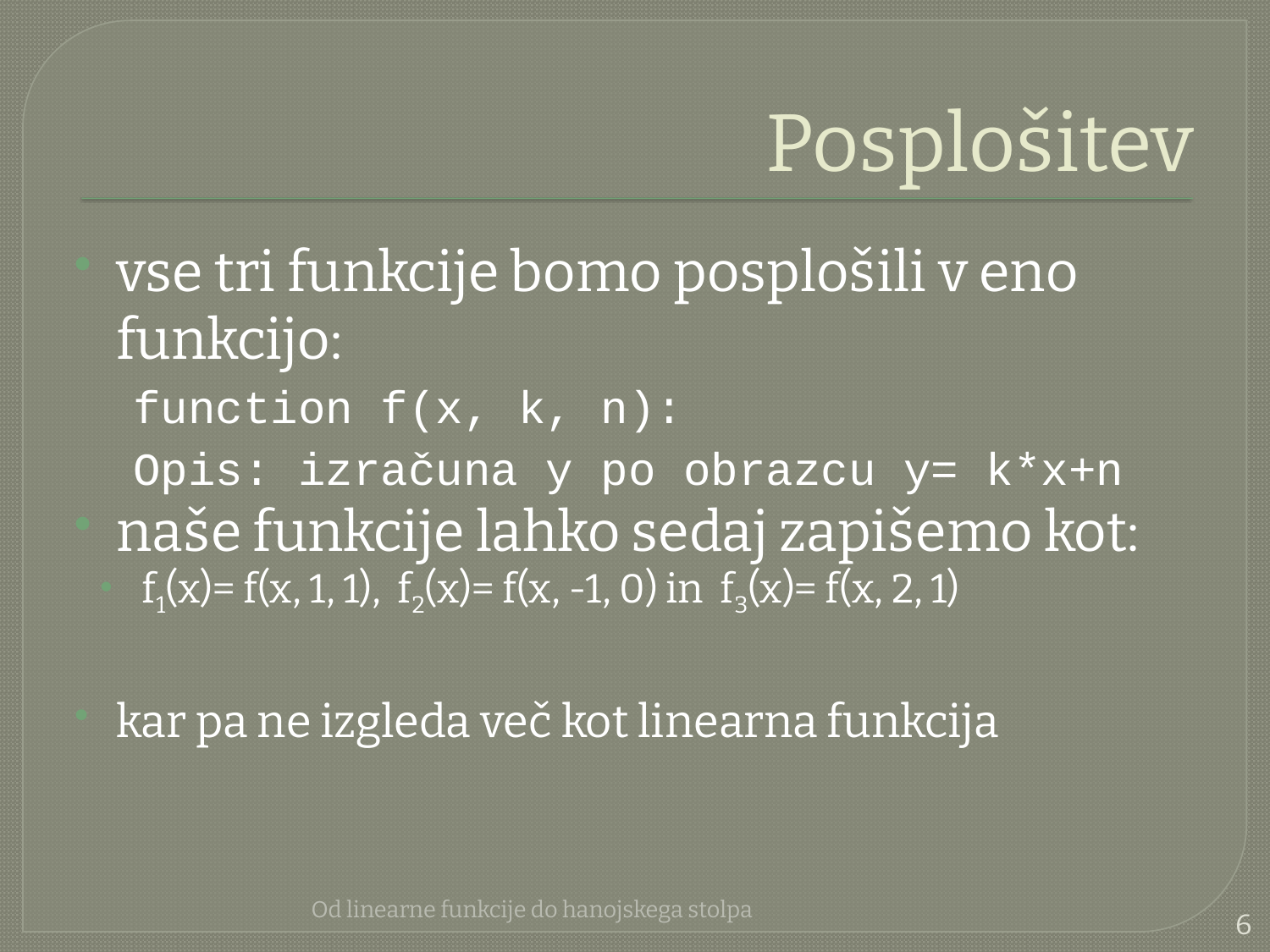

# Posplošitev
vse tri funkcije bomo posplošili v eno funkcijo:
function f(x, k, n):
Opis: izračuna y po obrazcu y= k*x+n
naše funkcije lahko sedaj zapišemo kot:
f1(x)= f(x, 1, 1),  f2(x)= f(x, -1, 0) in  f3(x)= f(x, 2, 1)

kar pa ne izgleda več kot linearna funkcija

Od linearne funkcije do hanojskega stolpa
6